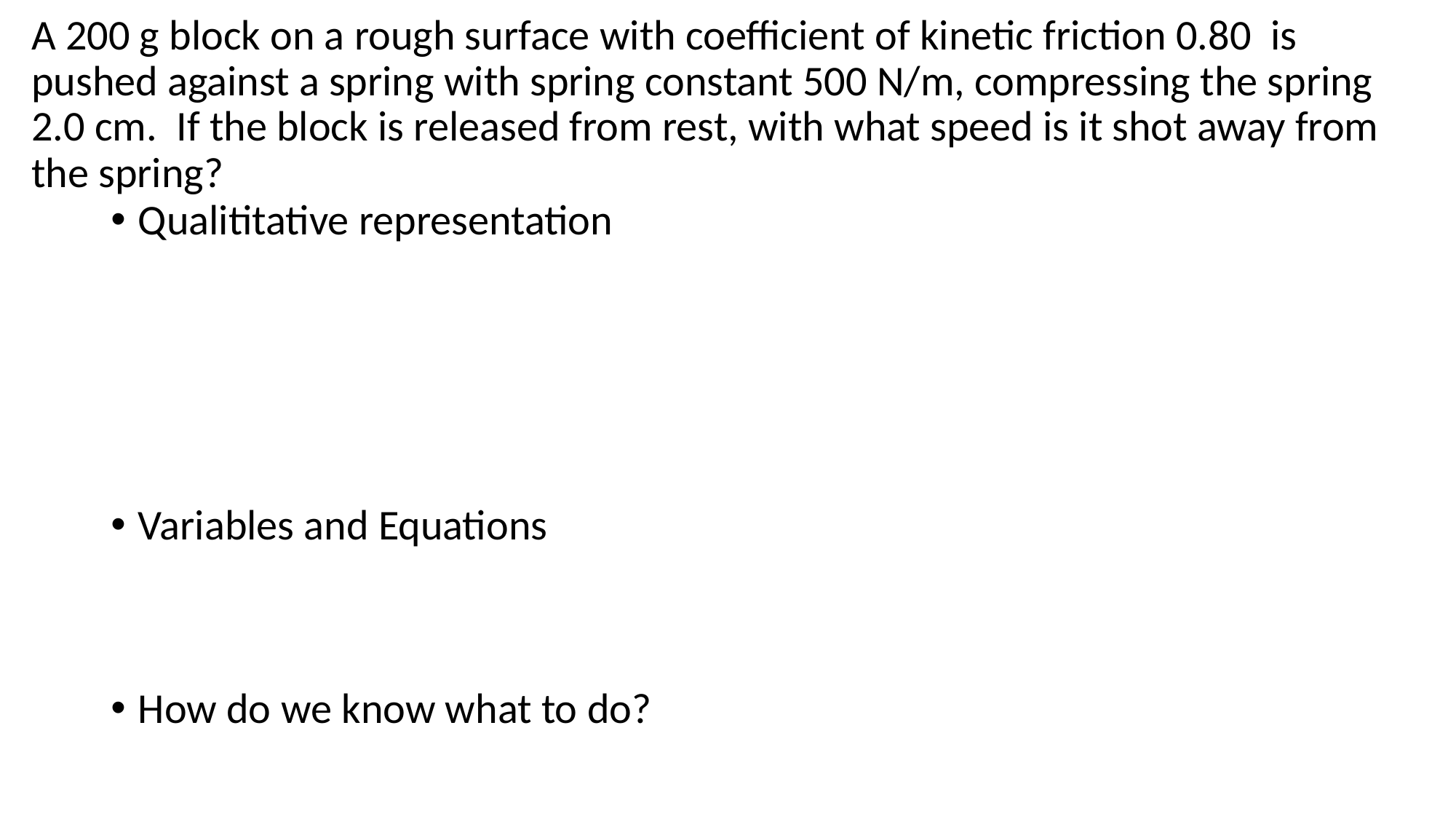

# A 200 g block on a rough surface with coefficient of kinetic friction 0.80  is pushed against a spring with spring constant 500 N/m, compressing the spring 2.0 cm.  If the block is released from rest, with what speed is it shot away from the spring?
Qualititative representation

Variables and Equations

How do we know what to do?